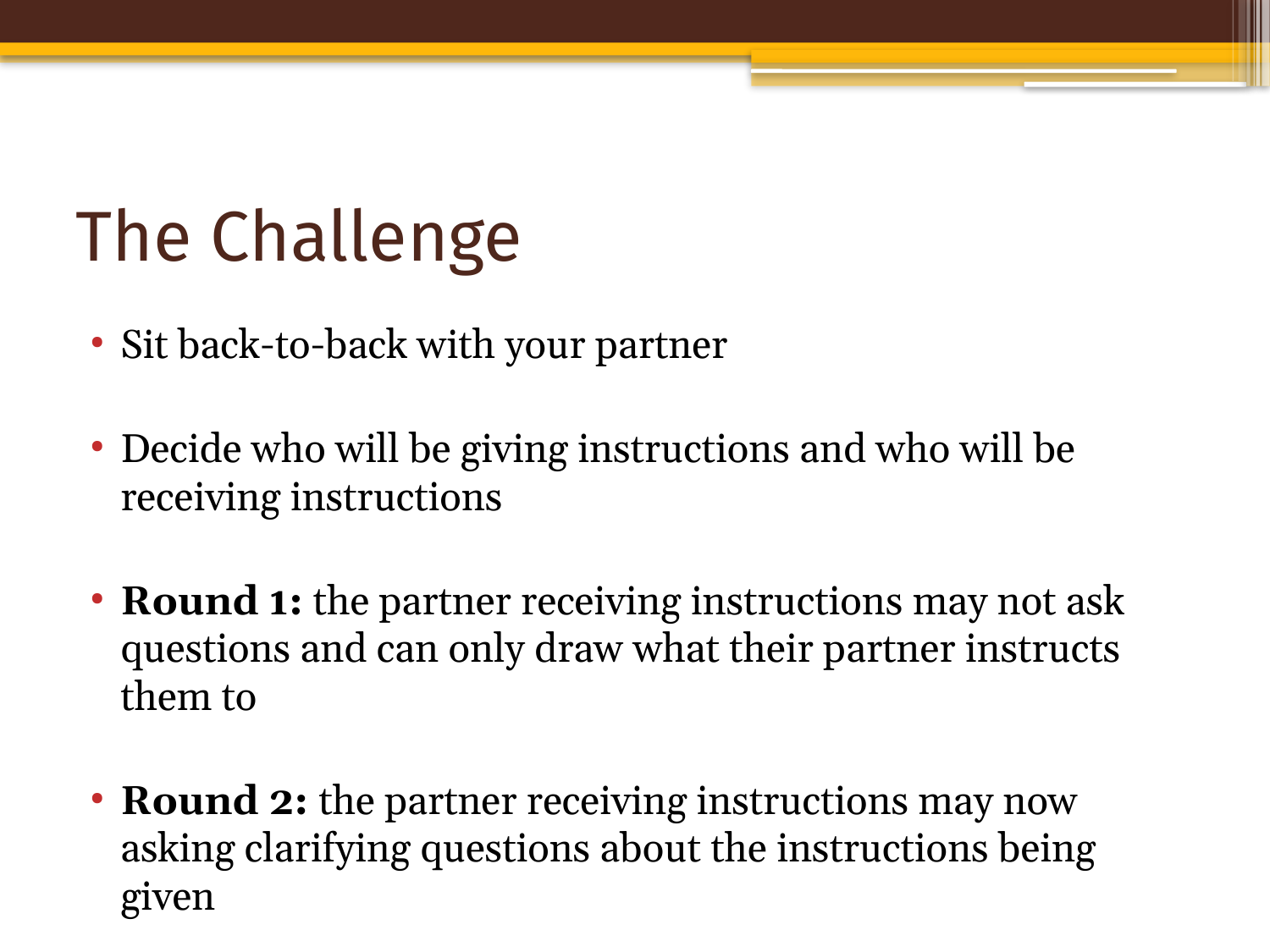

# The Challenge
Sit back-to-back with your partner

Decide who will be giving instructions and who will be receiving instructions

Round 1: the partner receiving instructions may not ask questions and can only draw what their partner instructs them to

Round 2: the partner receiving instructions may now asking clarifying questions about the instructions being given